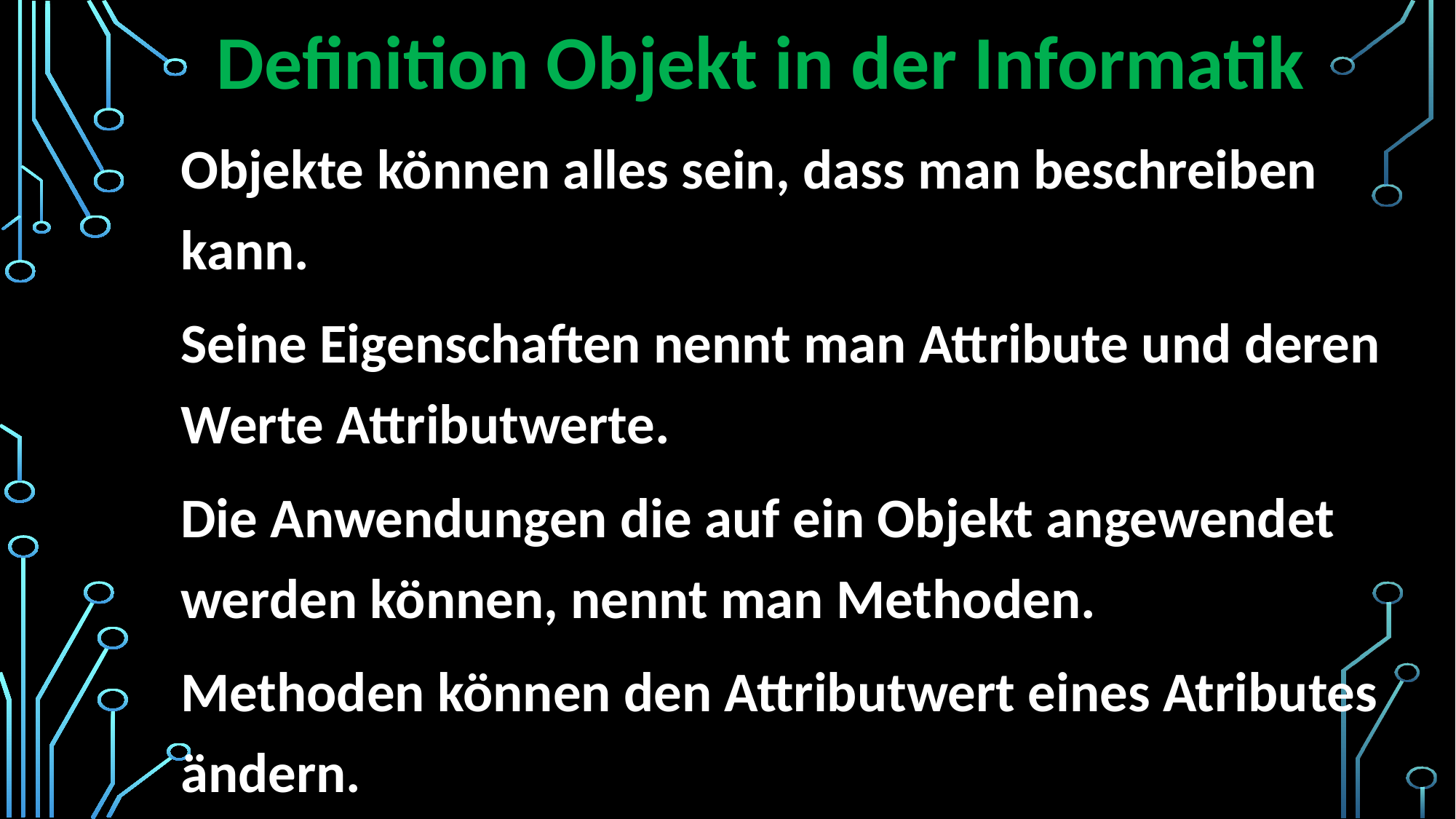

# Definition Objekt in der Informatik
Objekte können alles sein, dass man beschreiben kann.
Seine Eigenschaften nennt man Attribute und deren Werte Attributwerte.
Die Anwendungen die auf ein Objekt angewendet werden können, nennt man Methoden.
Methoden können den Attributwert eines Atributes ändern.